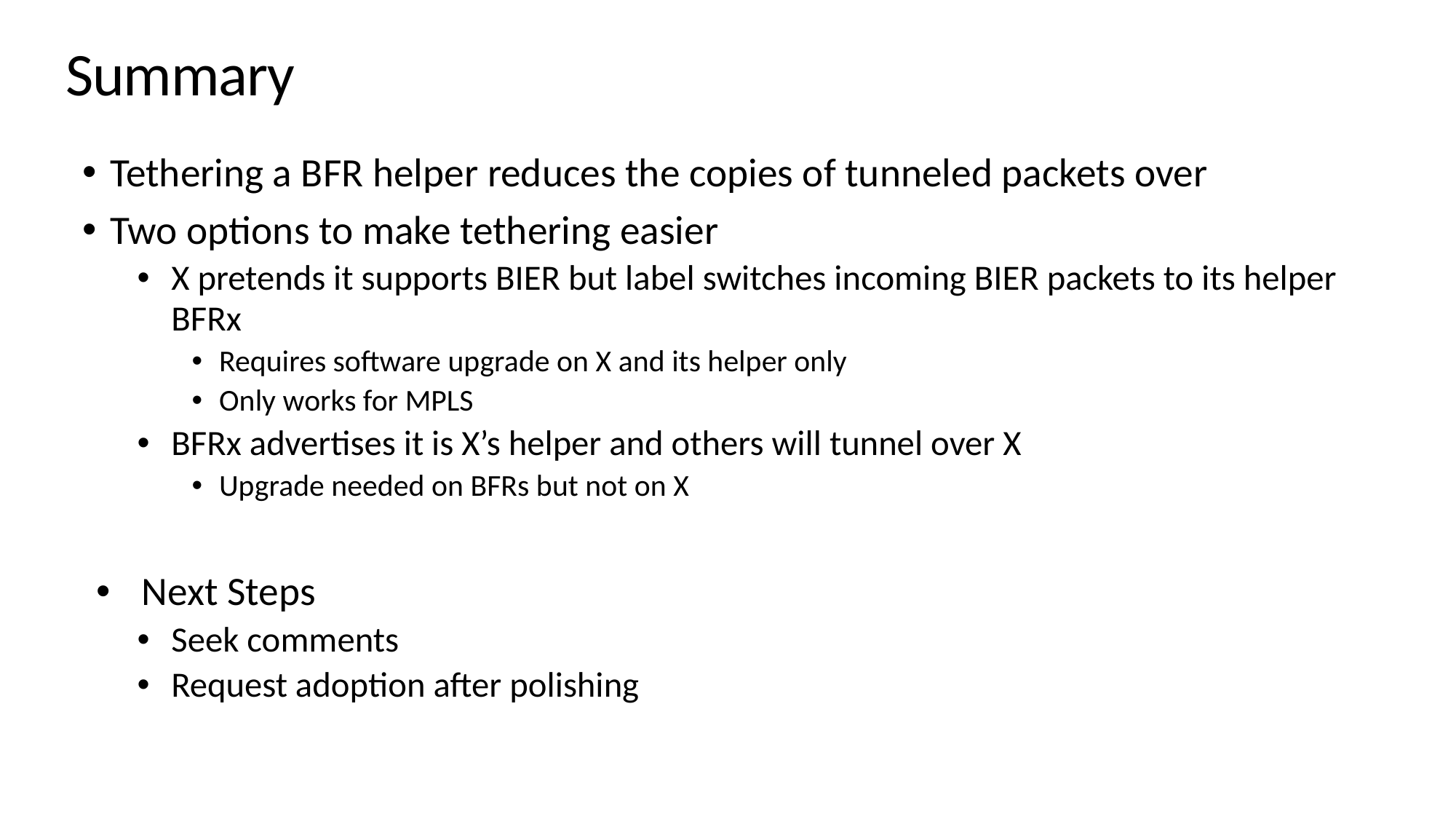

# Summary
Tethering a BFR helper reduces the copies of tunneled packets over
Two options to make tethering easier
X pretends it supports BIER but label switches incoming BIER packets to its helper BFRx
Requires software upgrade on X and its helper only
Only works for MPLS
BFRx advertises it is X’s helper and others will tunnel over X
Upgrade needed on BFRs but not on X

Next Steps
Seek comments
Request adoption after polishing